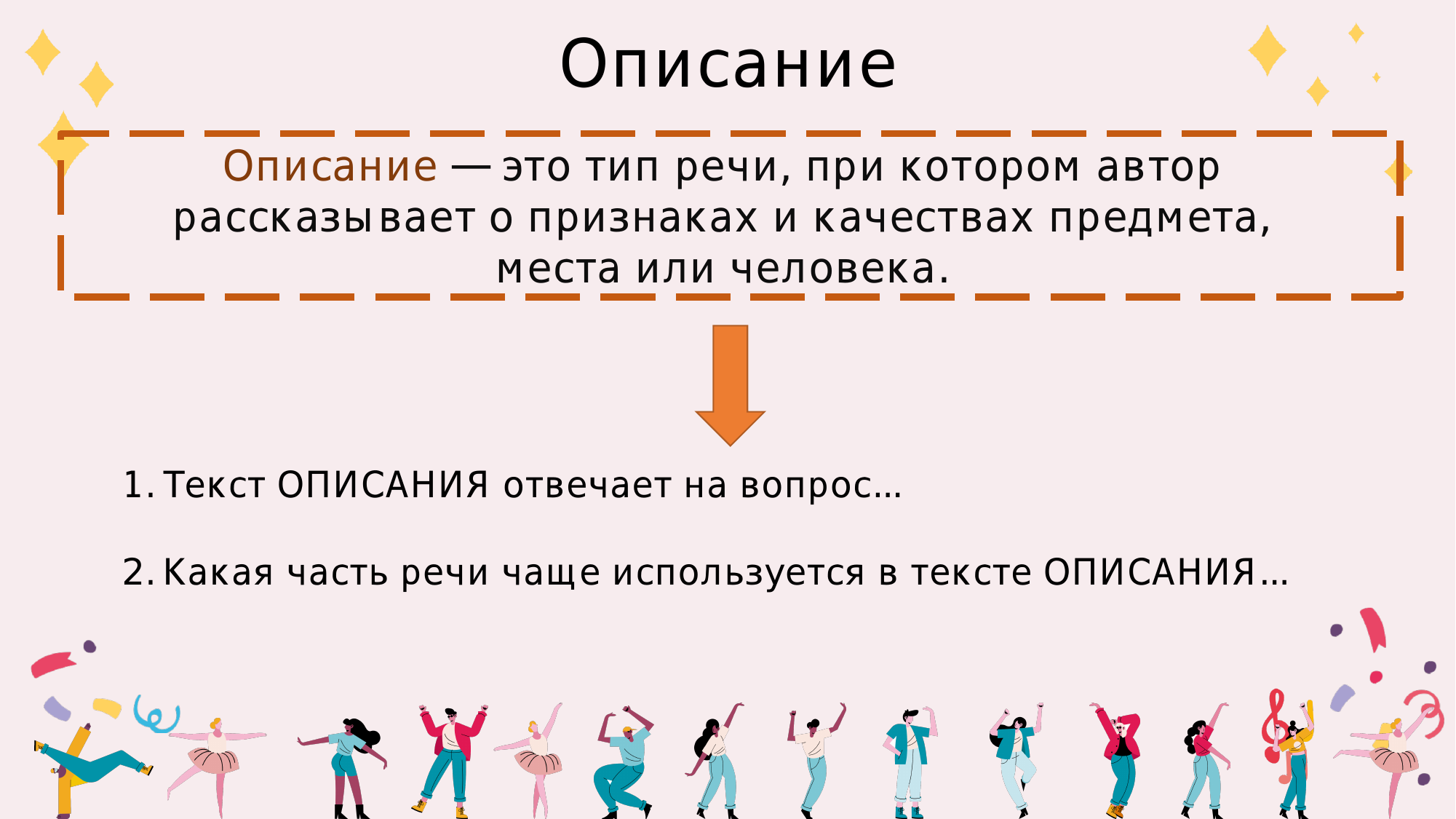

Описание
Описание — это тип речи, при котором автор
рассказывает о признаках и качествах предмета,
места или человека.

Текст ОПИСАНИЯ отвечает на вопрос…

Какая часть речи чаще используется в тексте ОПИСАНИЯ…